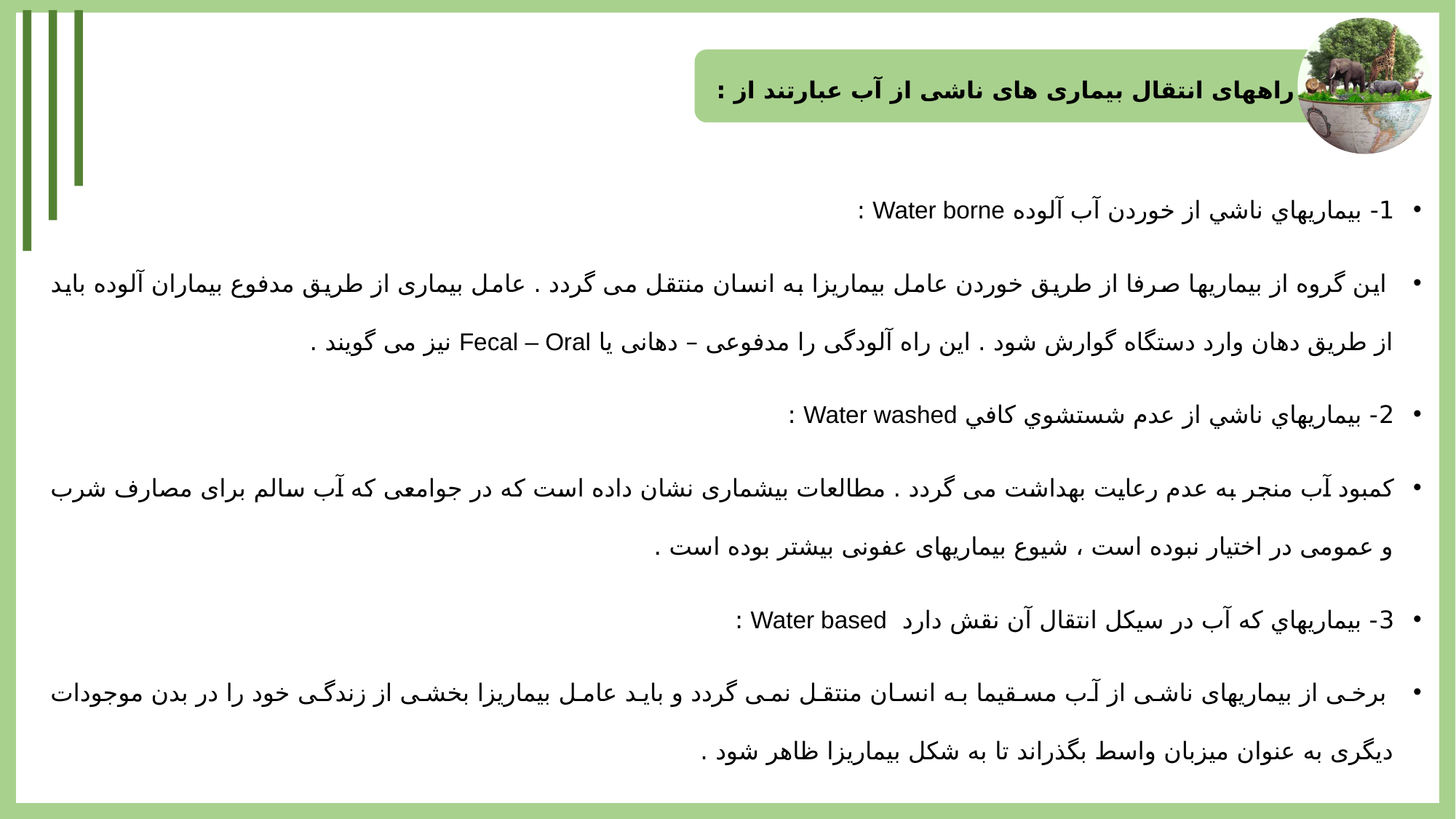

راههای انتقال بیماری های ناشی از آب عبارتند از :
1- بيماريهاي ناشي از خوردن آب آلوده Water borne :
 این گروه از بیماریها صرفا از طریق خوردن عامل بیماریزا به انسان منتقل می گردد . عامل بیماری از طریق مدفوع بیماران آلوده باید از طریق دهان وارد دستگاه گوارش شود . این راه آلودگی را مدفوعی – دهانی یا Fecal – Oral نیز می گویند .
2- بيماريهاي ناشي از عدم شستشوي كافي Water washed :
کمبود آب منجر به عدم رعایت بهداشت می گردد . مطالعات بیشماری نشان داده است که در جوامعی که آب سالم برای مصارف شرب و عمومی در اختیار نبوده است ، شیوع بیماریهای عفونی بیشتر بوده است .
3- بيماريهاي كه آب در سيكل انتقال آن نقش دارد  Water based :
 برخی از بیماریهای ناشی از آب مسقیما به انسان منتقل نمی گردد و باید عامل بیماریزا بخشی از زندگی خود را در بدن موجودات دیگری به عنوان میزبان واسط بگذراند تا به شکل بیماریزا ظاهر شود .